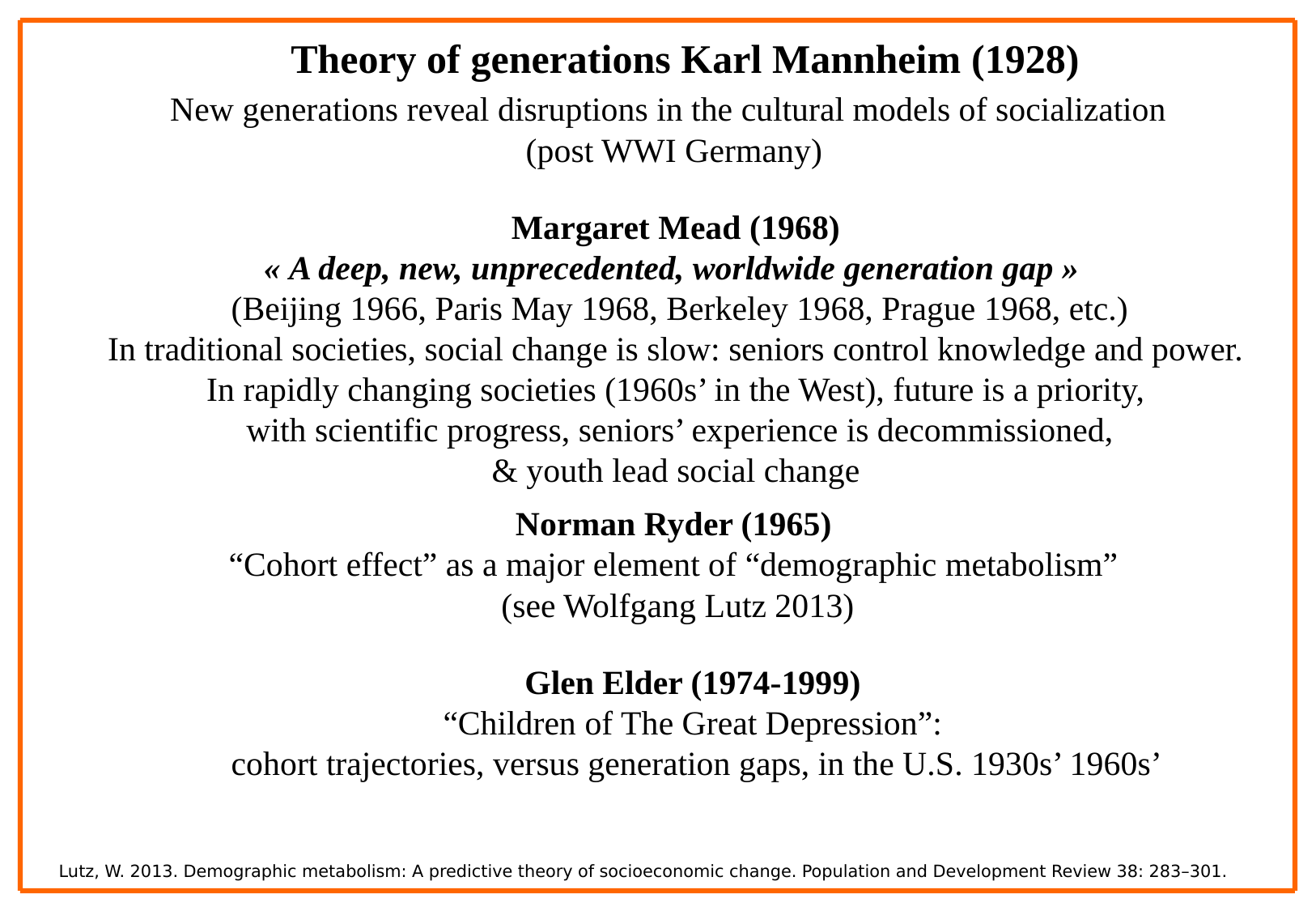

8

Theory of generations Karl Mannheim (1928)
New generations reveal disruptions in the cultural models of socialization
(post WWI Germany)

Margaret Mead (1968)
« A deep, new, unprecedented, worldwide generation gap »  
(Beijing 1966, Paris May 1968, Berkeley 1968, Prague 1968, etc.)
In traditional societies, social change is slow: seniors control knowledge and power.
In rapidly changing societies (1960s’ in the West), future is a priority,
with scientific progress, seniors’ experience is decommissioned,
& youth lead social change

Norman Ryder (1965)
“Cohort effect” as a major element of “demographic metabolism”
(see Wolfgang Lutz 2013)
Glen Elder (1974-1999)
“Children of The Great Depression”:
cohort trajectories, versus generation gaps, in the U.S. 1930s’ 1960s’
Lutz, W. 2013. Demographic metabolism: A predictive theory of socioeconomic change. Population and Development Review 38: 283–301.